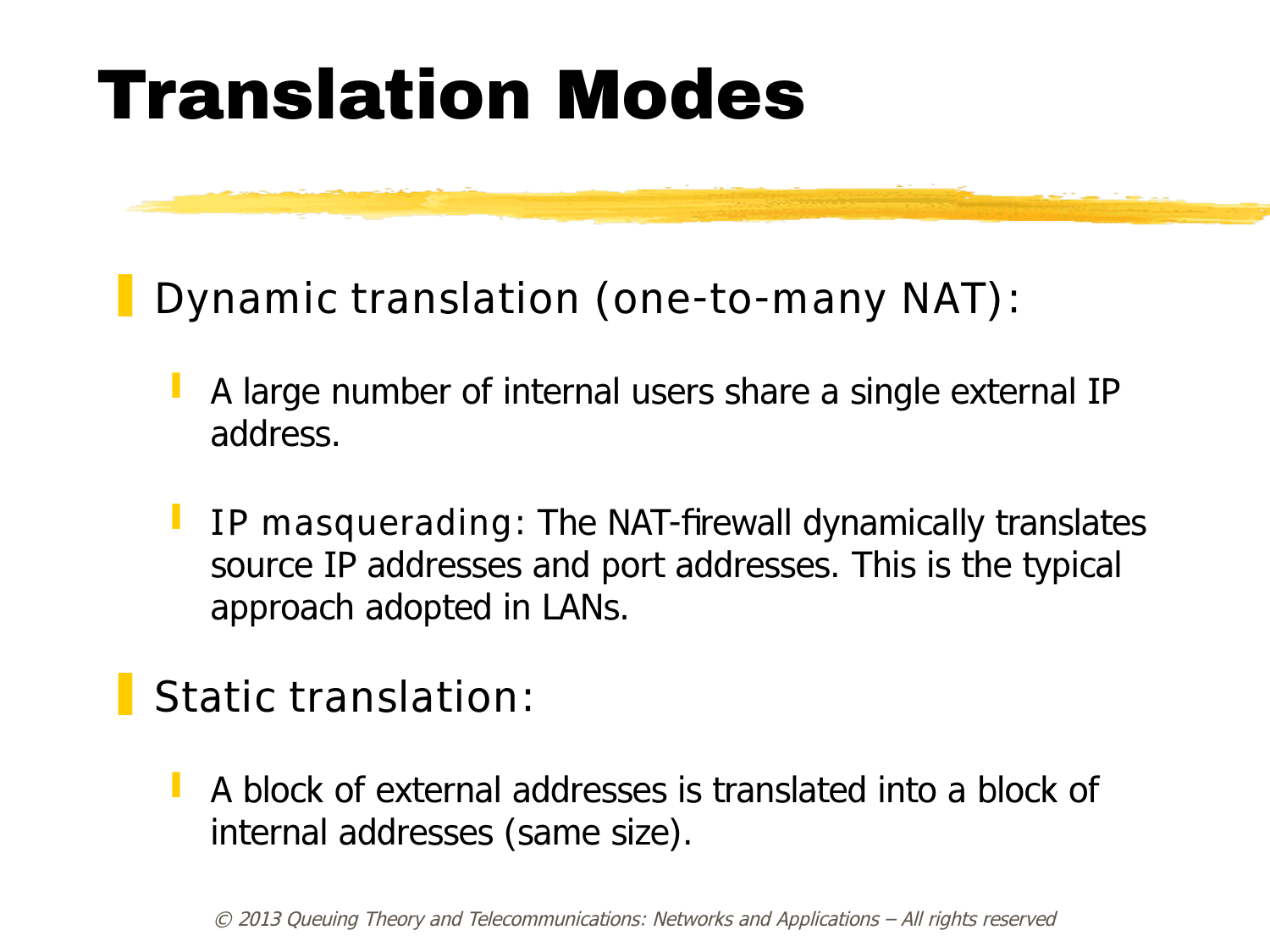

# Translation Modes
Dynamic translation (one-to-many NAT):

A large number of internal users share a single external IP address.

IP masquerading: The NAT-firewall dynamically translates source IP addresses and port addresses. This is the typical approach adopted in LANs.

Static translation:

A block of external addresses is translated into a block of internal addresses (same size).
© 2013 Queuing Theory and Telecommunications: Networks and Applications – All rights reserved